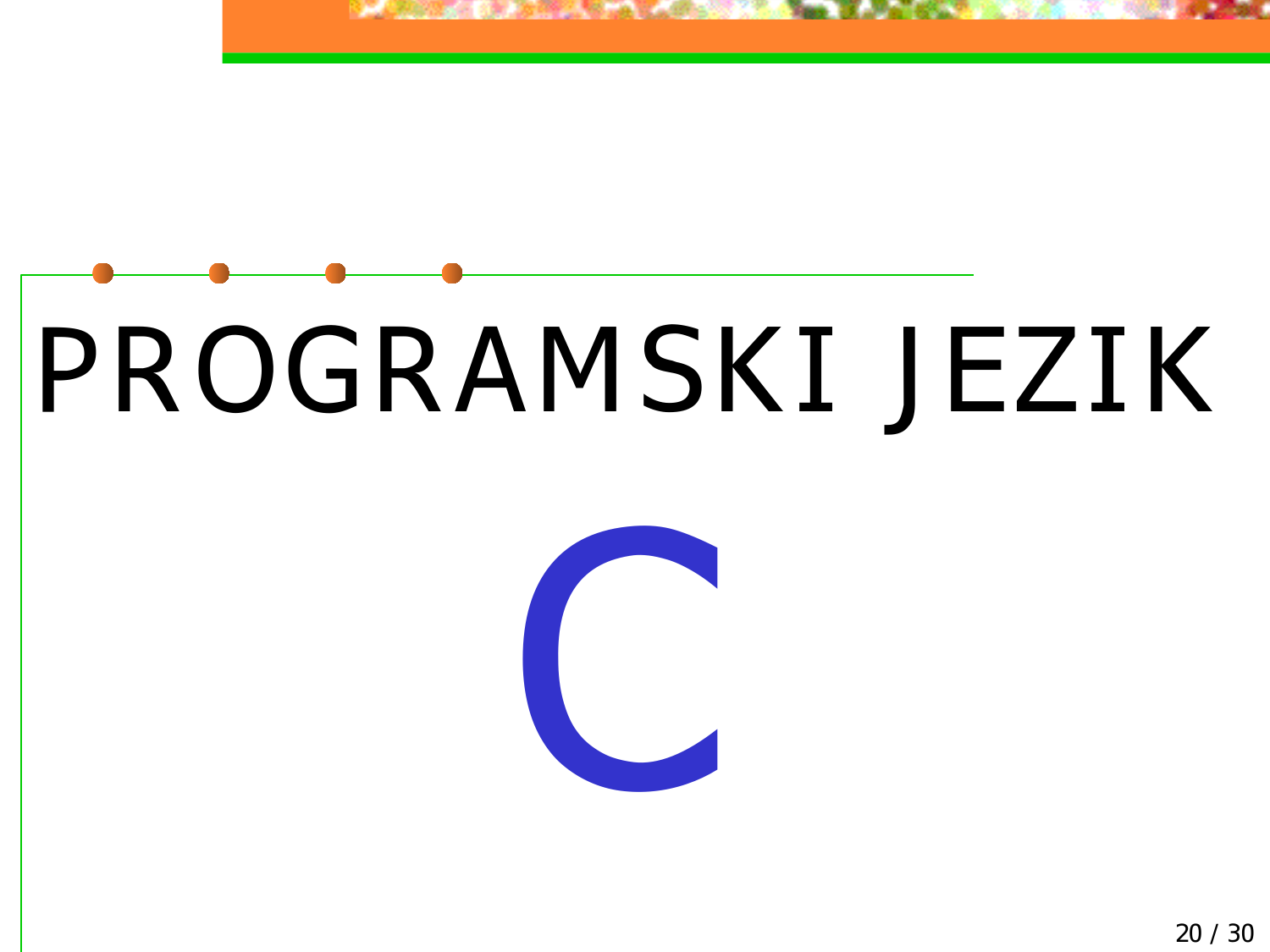

# PROGRAMSKI JEZIK C
20 / 30